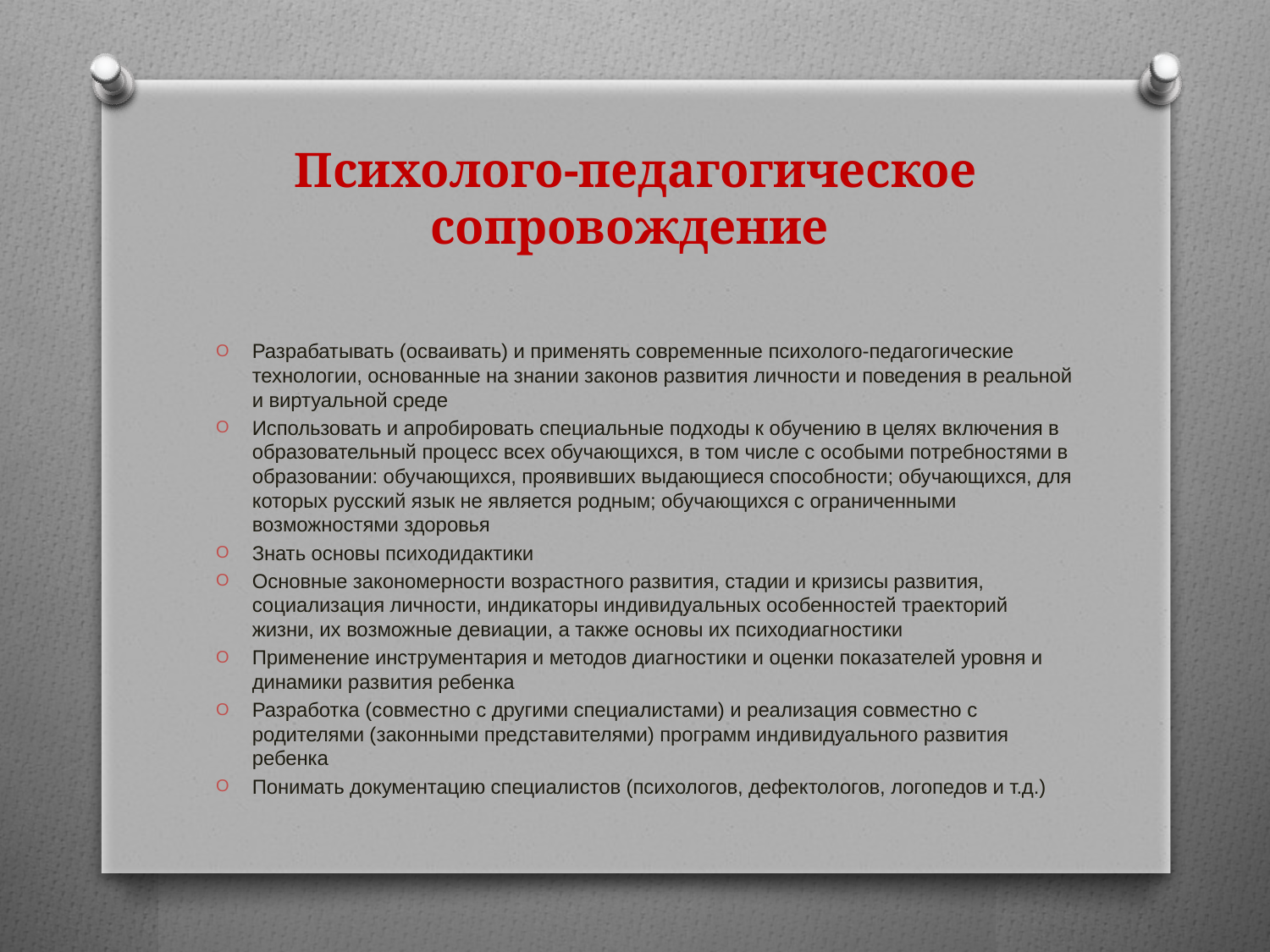

# Психолого-педагогическое сопровождение

Разрабатывать (осваивать) и применять современные психолого-педагогические технологии, основанные на знании законов развития личности и поведения в реальной и виртуальной среде
Использовать и апробировать специальные подходы к обучению в целях включения в образовательный процесс всех обучающихся, в том числе с особыми потребностями в образовании: обучающихся, проявивших выдающиеся способности; обучающихся, для которых русский язык не является родным; обучающихся с ограниченными возможностями здоровья
Знать основы психодидактики
Основные закономерности возрастного развития, стадии и кризисы развития, социализация личности, индикаторы индивидуальных особенностей траекторий жизни, их возможные девиации, а также основы их психодиагностики
Применение инструментария и методов диагностики и оценки показателей уровня и динамики развития ребенка
Разработка (совместно с другими специалистами) и реализация совместно с родителями (законными представителями) программ индивидуального развития ребенка
Понимать документацию специалистов (психологов, дефектологов, логопедов и т.д.)